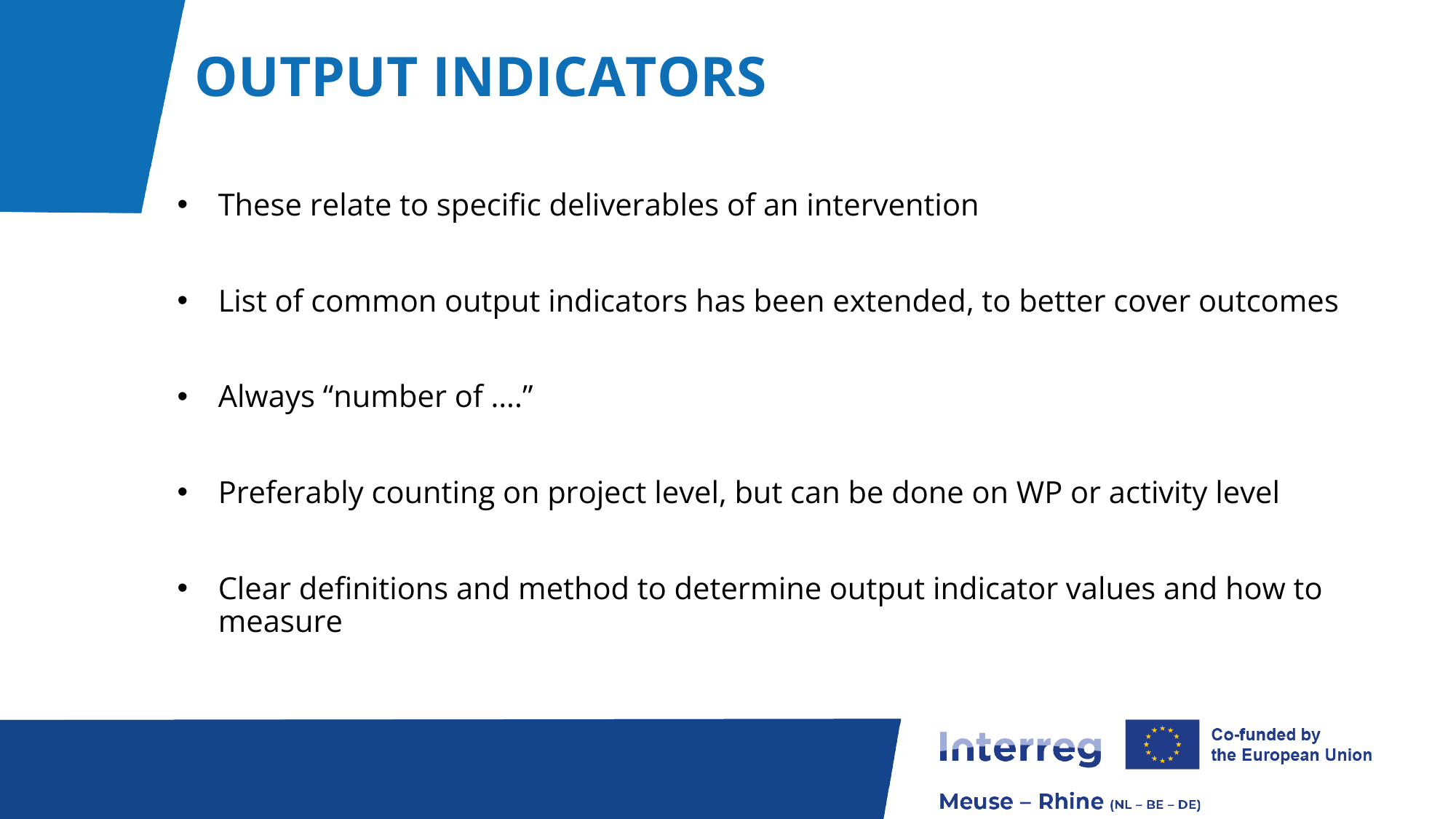

# OUTPUT INDICATORS
These relate to specific deliverables of an intervention

List of common output indicators has been extended, to better cover outcomes

Always “number of ….”

Preferably counting on project level, but can be done on WP or activity level

Clear definitions and method to determine output indicator values and how to measure

Fact 2